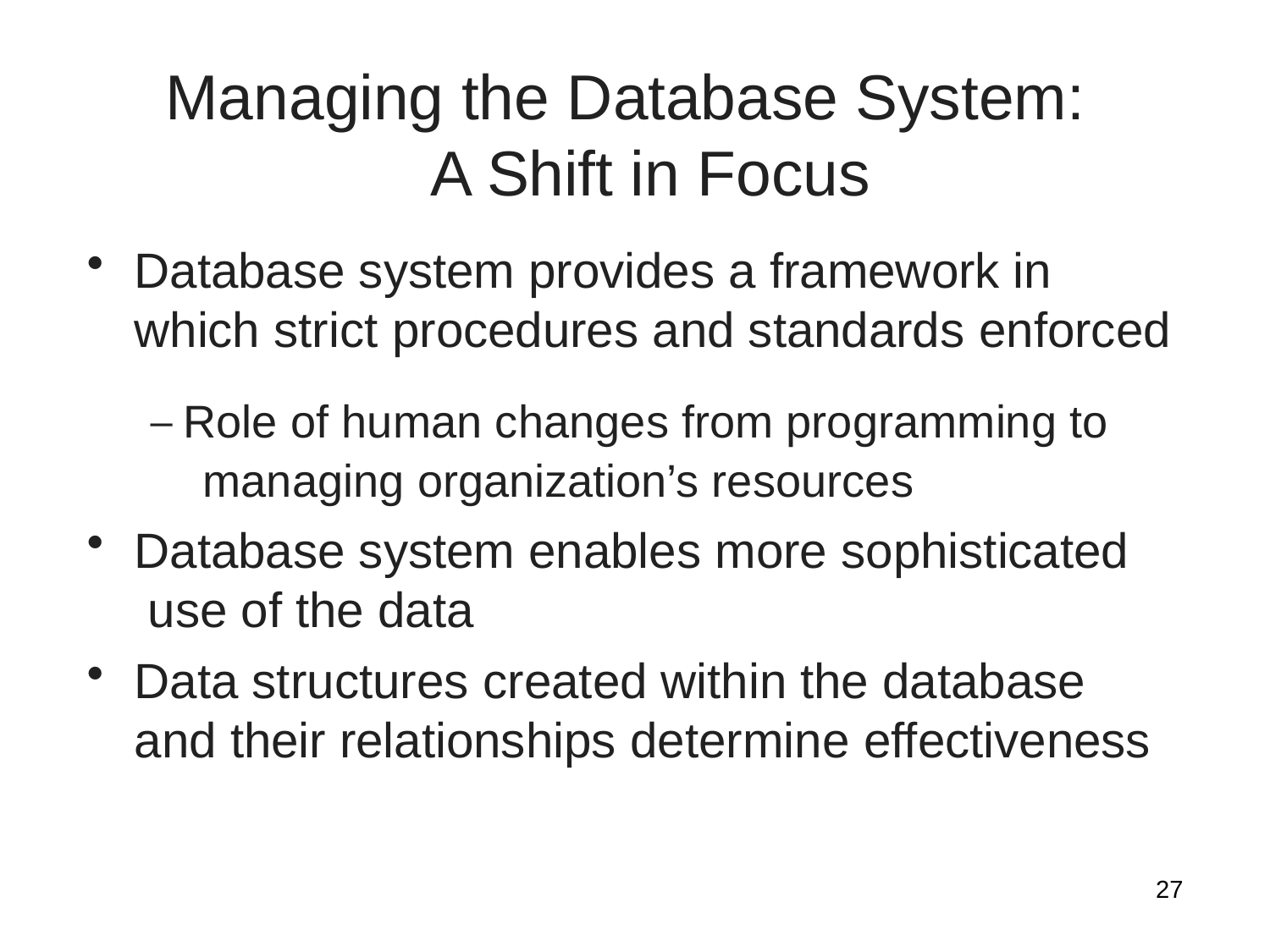

# Managing the Database System:  A Shift in Focus
Database system provides a framework in  which strict procedures and standards enforced
– Role of human changes from programming to  managing organization’s resources
Database system enables more sophisticated  use of the data
Data structures created within the database  and their relationships determine effectiveness
27